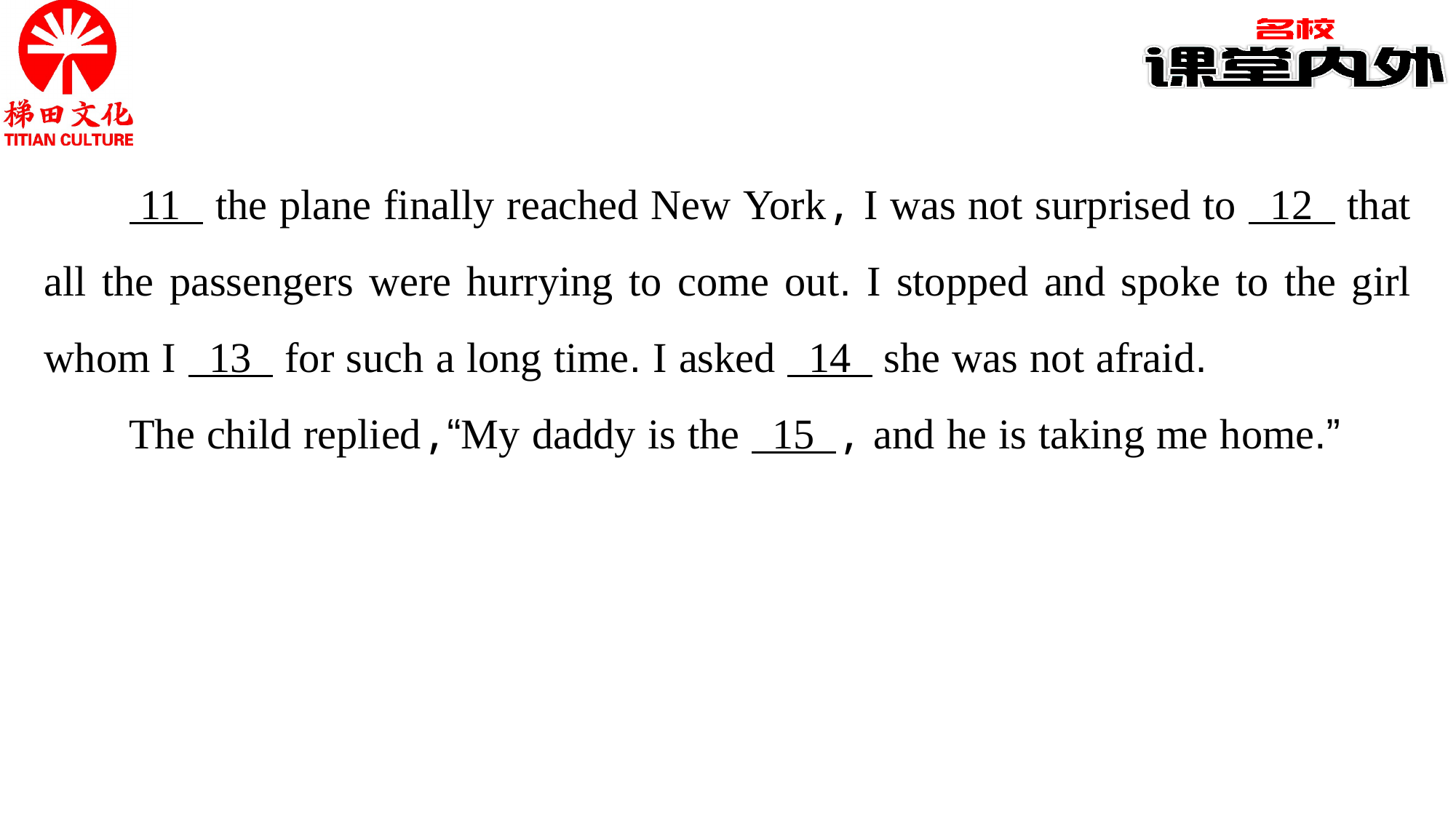

11   the plane finally reached New York, I was not surprised to   12   that all the passengers were hurrying to come out. I stopped and spoke to the girl whom I   13   for such a long time. I asked   14   she was not afraid.
The child replied,“My daddy is the   15  , and he is taking me home.”